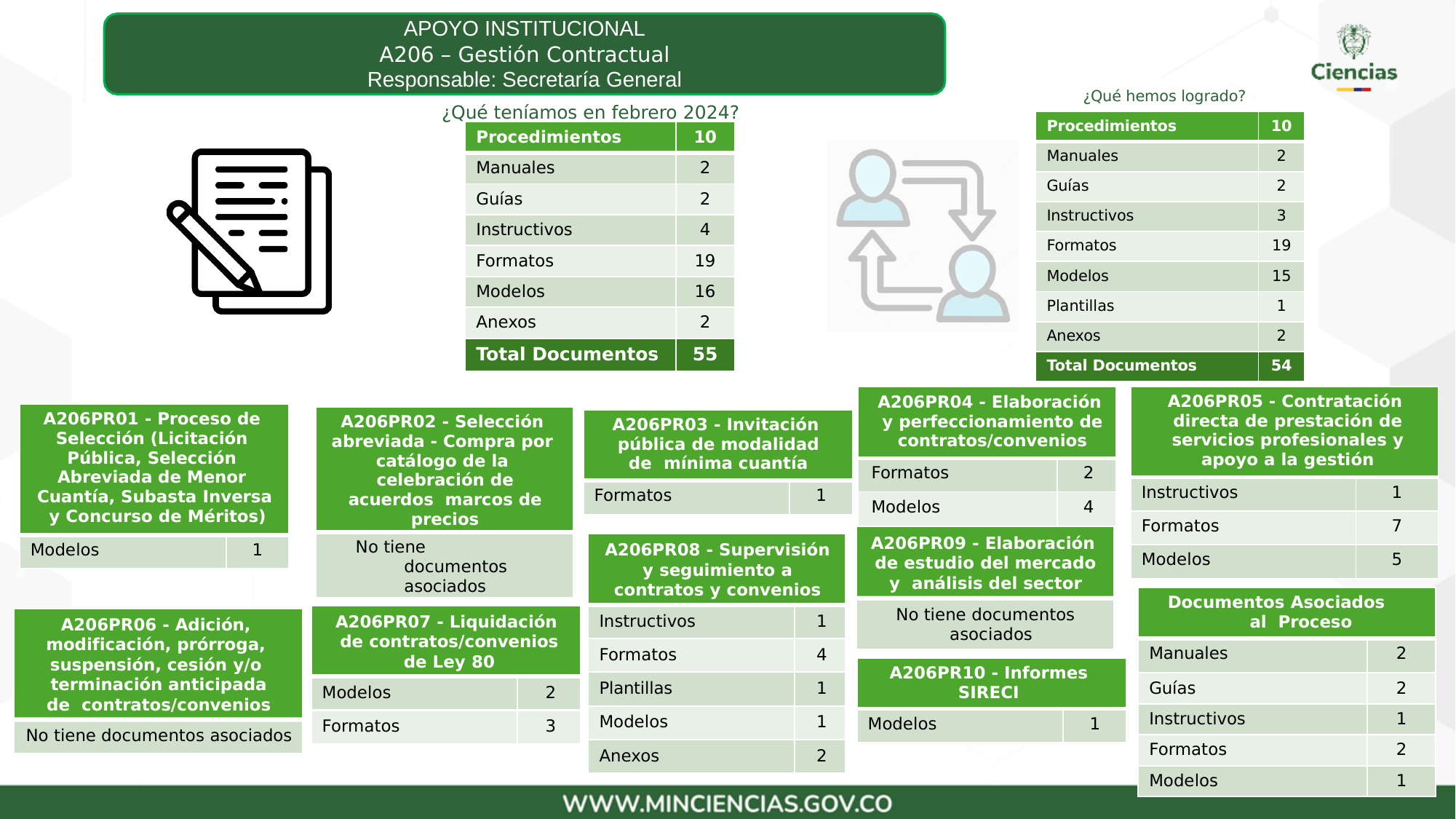

APOYO INSTITUCIONAL
A206 – Gestión Contractual
Responsable: Secretaría General

¿Qué hemos logrado?
¿Qué teníamos en febrero 2024?
| Procedimientos | 10 |
| --- | --- |
| Manuales | 2 |
| Guías | 2 |
| Instructivos | 3 |
| Formatos | 19 |
| Modelos | 15 |
| Plantillas | 1 |
| Anexos | 2 |
| Total Documentos | 54 |
| Procedimientos | 10 |
| --- | --- |
| Manuales | 2 |
| Guías | 2 |
| Instructivos | 4 |
| Formatos | 19 |
| Modelos | 16 |
| Anexos | 2 |
| Total Documentos | 55 |

| A206PR05 - Contratación directa de prestación de servicios profesionales y apoyo a la gestión |  |
| --- | --- |
| Instructivos | 1 |
| Formatos | 7 |
| Modelos | 5 |
| A206PR04 - Elaboración y perfeccionamiento de contratos/convenios |  |
| --- | --- |
| Formatos | 2 |
| Modelos | 4 |

| A206PR01 - Proceso de Selección (Licitación Pública, Selección Abreviada de Menor Cuantía, Subasta Inversa y Concurso de Méritos) |  |
| --- | --- |
| Modelos | 1 |
| A206PR02 - Selección abreviada - Compra por catálogo de la celebración de acuerdos marcos de precios |
| --- |
| No tiene documentos asociados |
| A206PR03 - Invitación pública de modalidad de mínima cuantía |  |
| --- | --- |
| Formatos | 1 |

A206PR09 - Elaboración  de estudio del mercado y  análisis del sector

A206PR08 - Supervisión  y seguimiento a  contratos y convenios
Instructivos	1
Formatos	4
Plantillas	1
Modelos	1
Anexos	2
| Documentos Asociados al Proceso |  |
| --- | --- |
| Manuales | 2 |
| Guías | 2 |
| Instructivos | 1 |
| Formatos | 2 |
| Modelos | 1 |

No tiene documentos  asociados

A206PR07 - Liquidación  de contratos/convenios  de Ley 80
Modelos	2
Formatos	3
A206PR06 - Adición,  modificación, prórroga,  suspensión, cesión y/o  terminación anticipada de  contratos/convenios

| A206PR10 - Informes SIRECI |  |
| --- | --- |
| Modelos | 1 |

No tiene documentos asociados